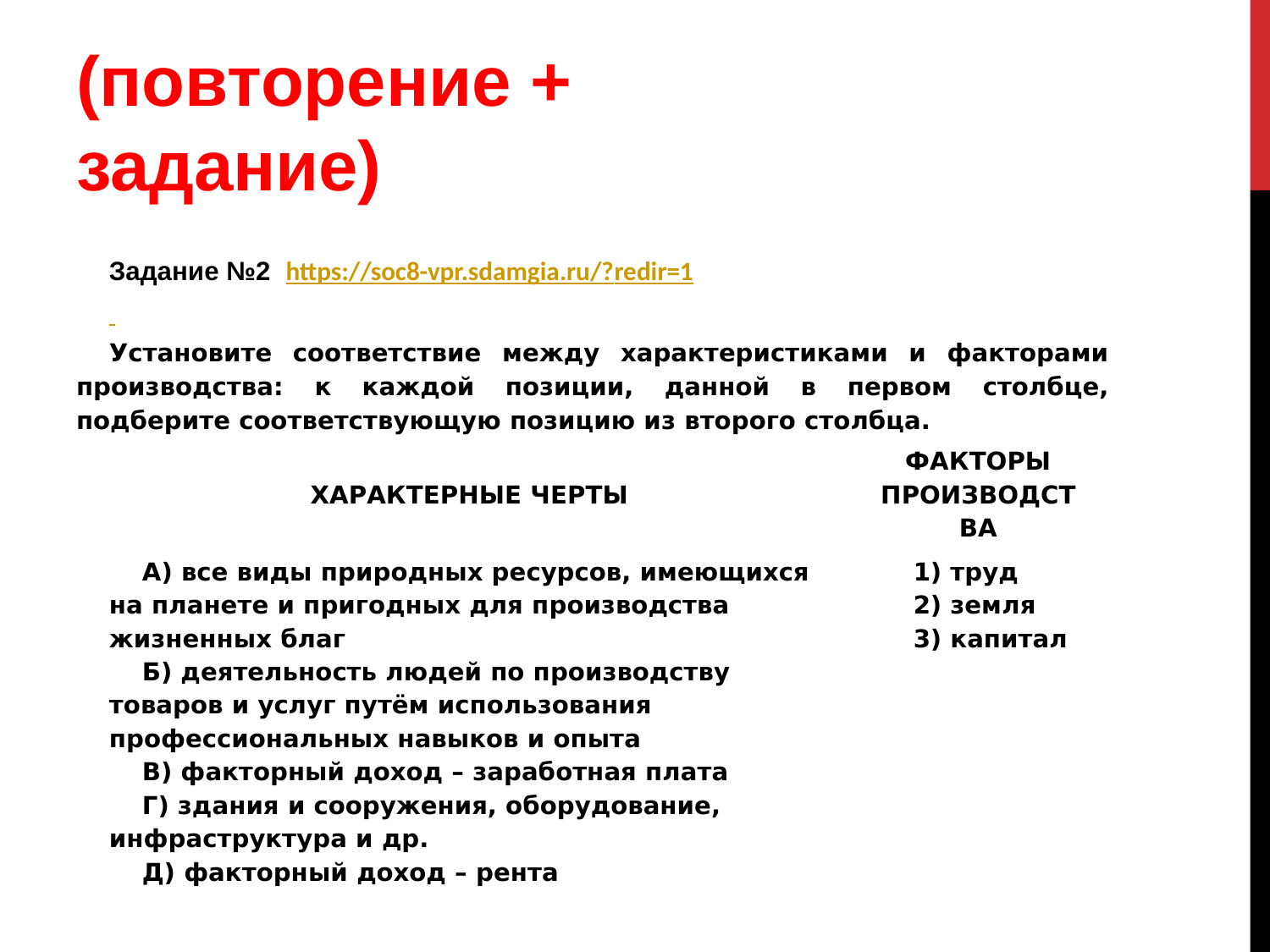

# (повторение + задание)
Задание №2  https://soc8-vpr.sdamgia.ru/?redir=1

Установите соответствие между характеристиками и факторами производства: к каждой позиции, данной в первом столбце, подберите соответствующую позицию из второго столбца.

| ХАРАКТЕРНЫЕ ЧЕРТЫ |  | ФАКТОРЫ ПРОИЗВОДСТВА |
| --- | --- | --- |
| А) все виды природных ресурсов, имеющихся на планете и пригодных для производства жизненных благ Б) деятельность людей по производству товаров и услуг путём использования профессиональных навыков и опыта В) факторный доход – заработная плата Г) здания и сооружения, оборудование, инфраструктура и др. Д) факторный доход – рента |  | 1) труд 2) земля 3) капитал |